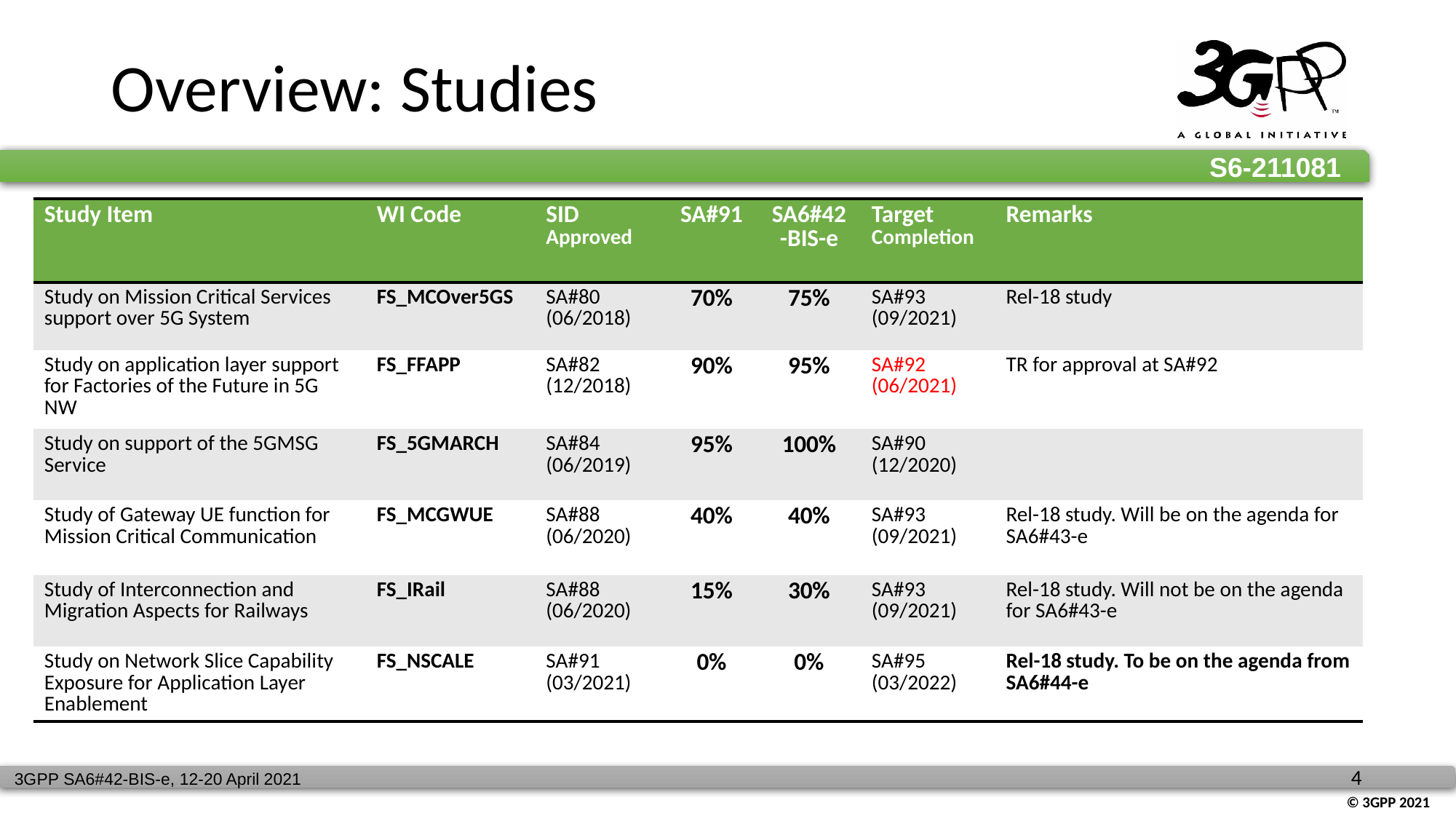

# Overview: Studies
| Study Item | WI Code | SID Approved | SA#91 | SA6#42-BIS-e | Target Completion | Remarks |
| --- | --- | --- | --- | --- | --- | --- |
| Study on Mission Critical Services support over 5G System | FS\_MCOver5GS | SA#80 (06/2018) | 70% | 75% | SA#93 (09/2021) | Rel-18 study |
| Study on application layer support for Factories of the Future in 5G NW | FS\_FFAPP | SA#82 (12/2018) | 90% | 95% | SA#92 (06/2021) | TR for approval at SA#92 |
| Study on support of the 5GMSG Service | FS\_5GMARCH | SA#84 (06/2019) | 95% | 100% | SA#90 (12/2020) |  |
| Study of Gateway UE function for Mission Critical Communication | FS\_MCGWUE | SA#88 (06/2020) | 40% | 40% | SA#93 (09/2021) | Rel-18 study. Will be on the agenda for SA6#43-e |
| Study of Interconnection and Migration Aspects for Railways | FS\_IRail | SA#88 (06/2020) | 15% | 30% | SA#93 (09/2021) | Rel-18 study. Will not be on the agenda for SA6#43-e |
| Study on Network Slice Capability Exposure for Application Layer Enablement | FS\_NSCALE | SA#91 (03/2021) | 0% | 0% | SA#95 (03/2022) | Rel-18 study. To be on the agenda from SA6#44-e |